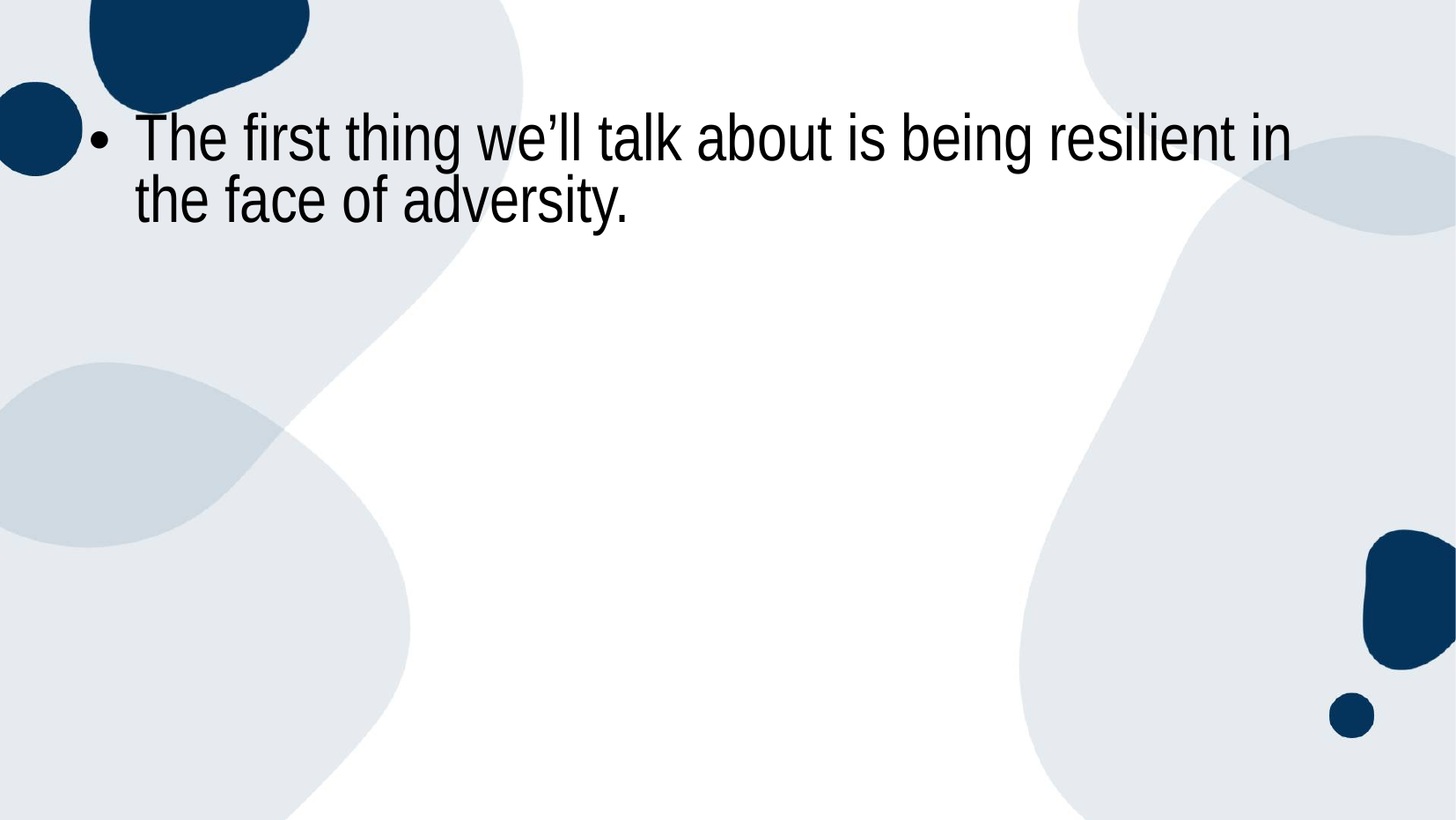

# The first thing we’ll talk about is being resilient in the face of adversity.